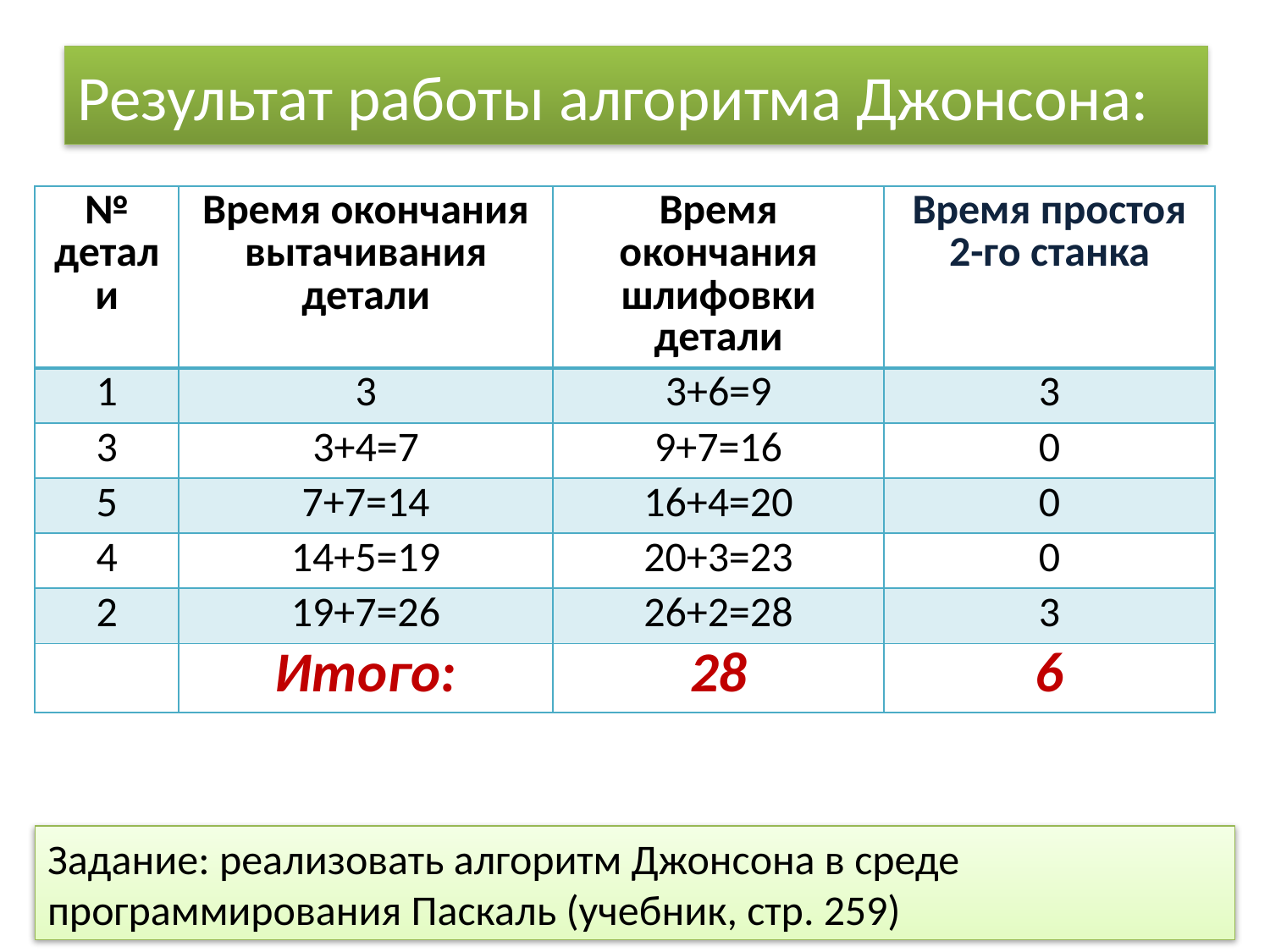

# Результат работы алгоритма Джонсона:
| № детали | Время окончания вытачивания детали | Время окончания шлифовки детали | Время простоя 2-го станка |
| --- | --- | --- | --- |
| 1 | 3 | 3+6=9 | 3 |
| 3 | 3+4=7 | 9+7=16 | 0 |
| 5 | 7+7=14 | 16+4=20 | 0 |
| 4 | 14+5=19 | 20+3=23 | 0 |
| 2 | 19+7=26 | 26+2=28 | 3 |
|  | Итого: | 28 | 6 |
Задание: реализовать алгоритм Джонсона в среде программирования Паскаль (учебник, стр. 259)